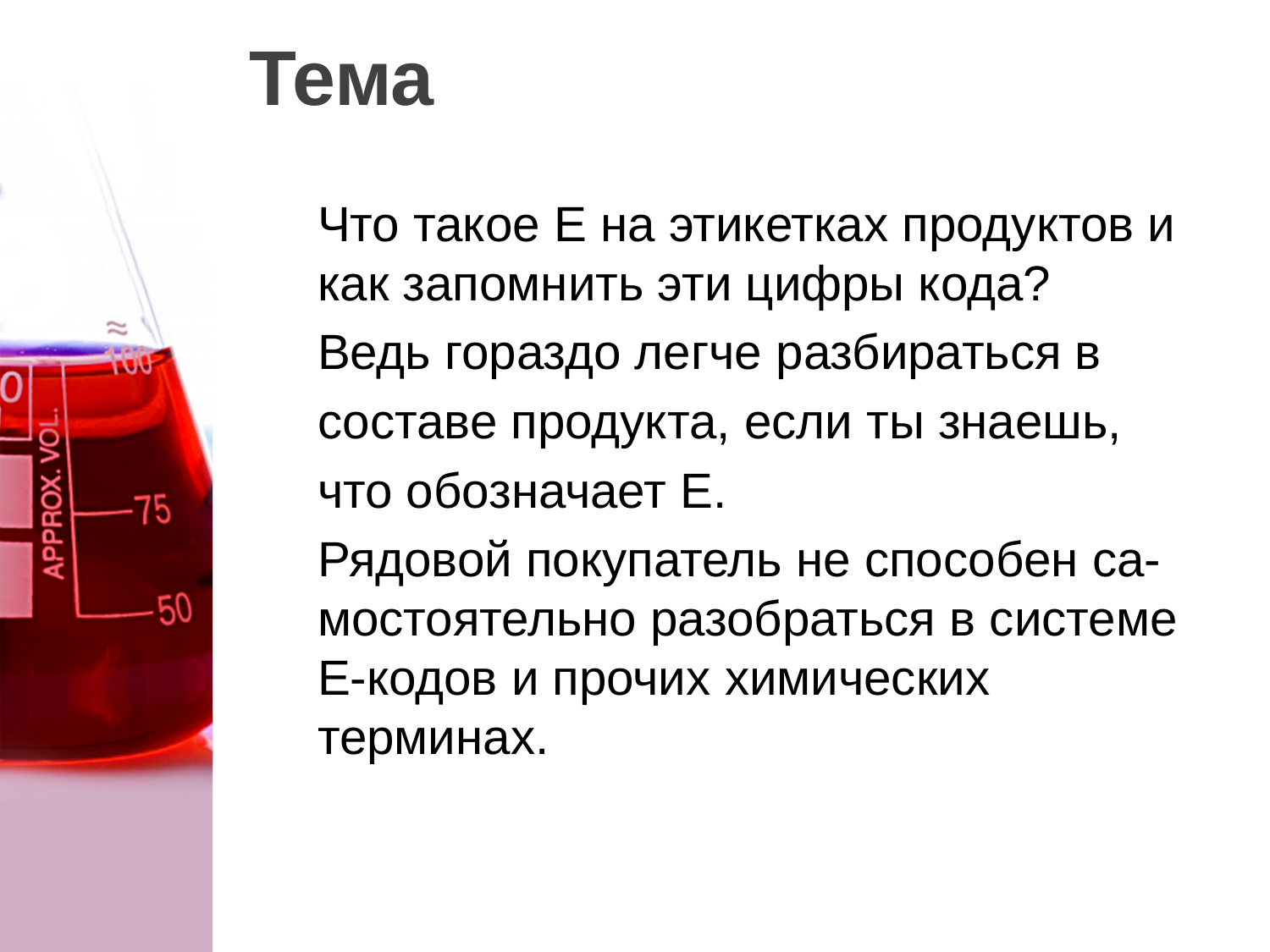

# Тема
Что такое Е на этикетках продуктов и как запомнить эти цифры кода?
Ведь гораздо легче разбираться в
составе продукта, если ты знаешь,
что обозначает Е.
Рядовой покупатель не способен са-мостоятельно разобраться в системе Е-кодов и прочих химических терминах.